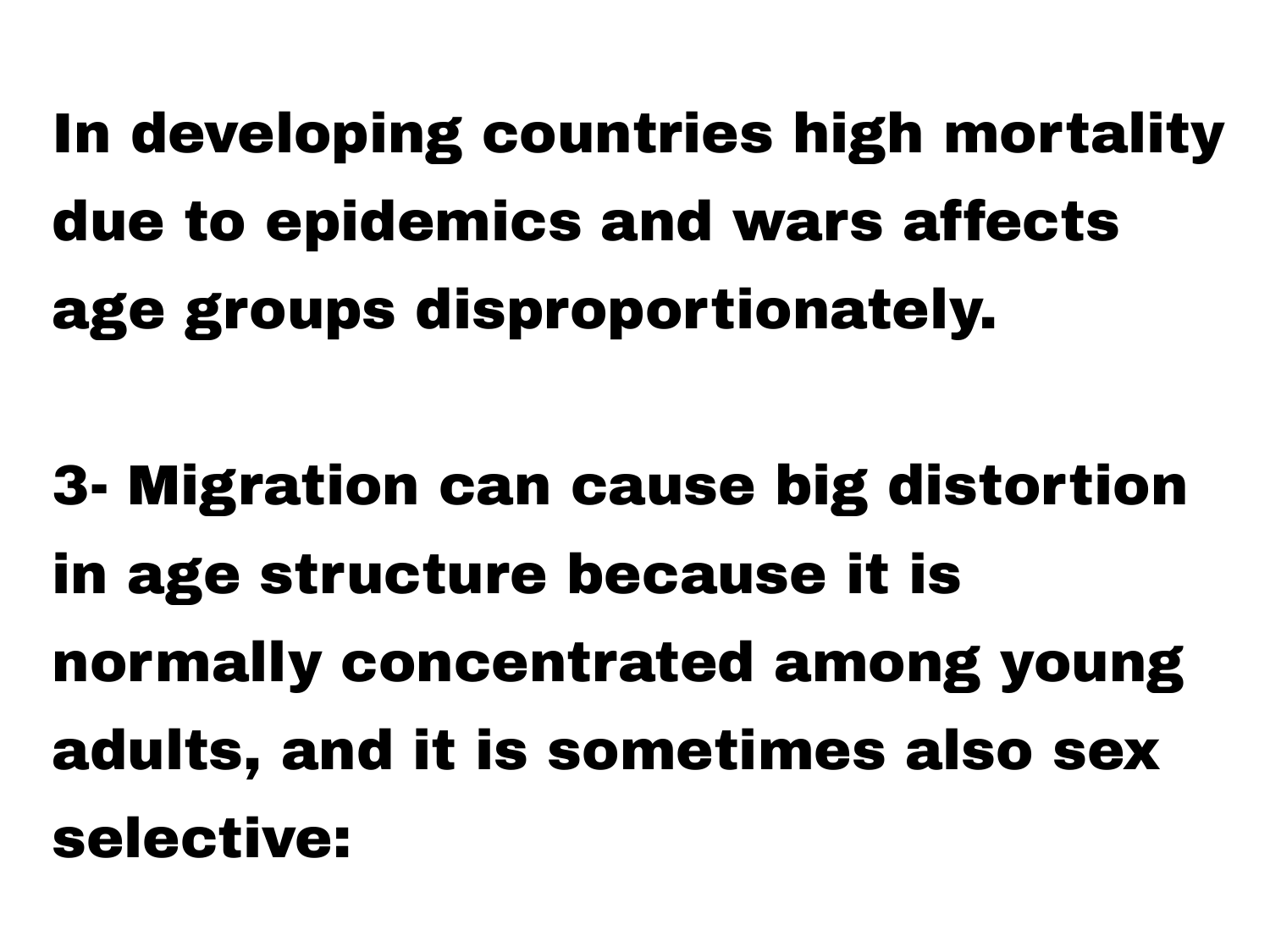

In developing countries high mortality due to epidemics and wars affects age groups disproportionately.

3- Migration can cause big distortion in age structure because it is normally concentrated among young adults, and it is sometimes also sex selective: